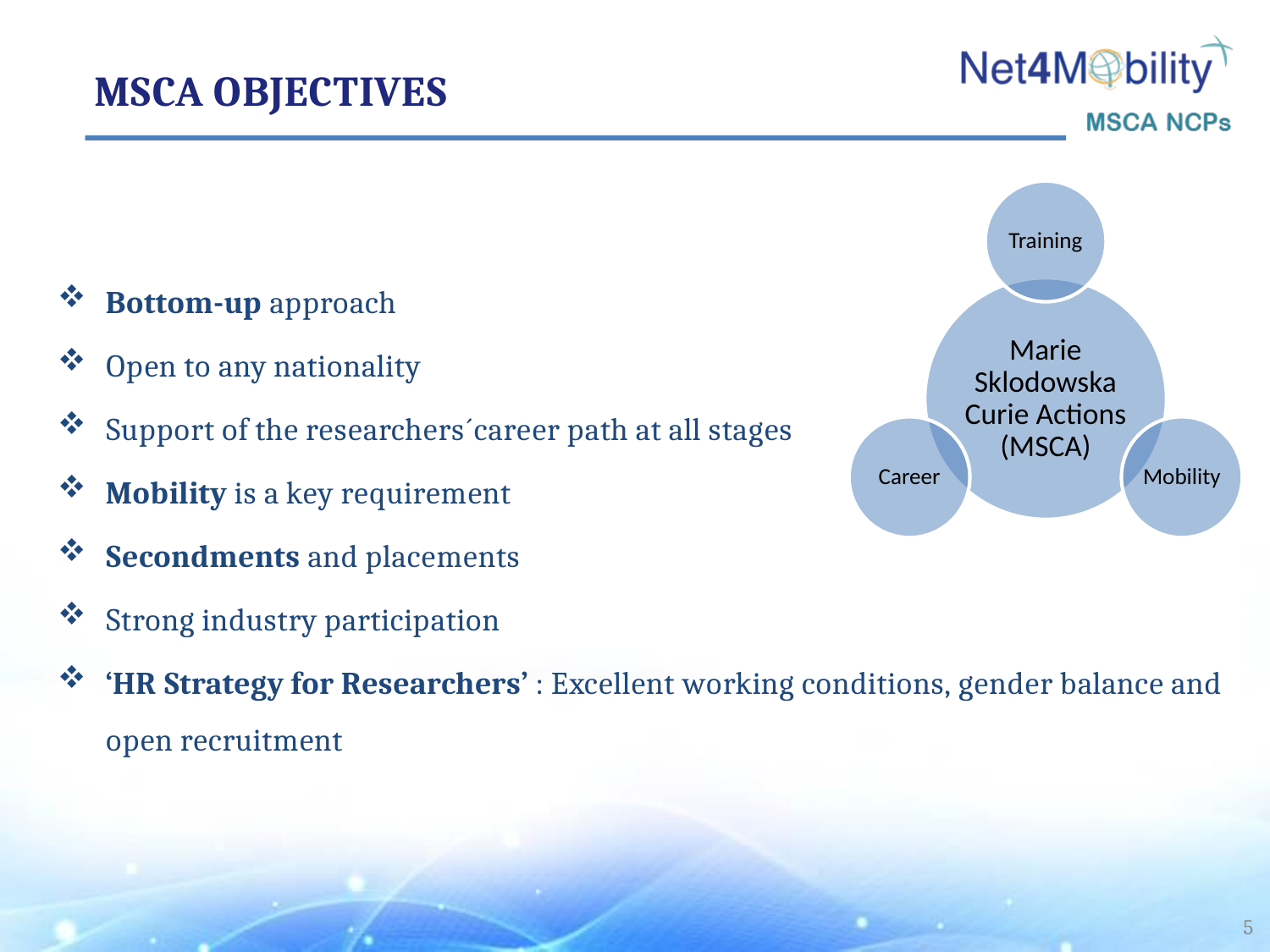

MSCA Objectives
Marie Sklodowska Curie Actions (MSCA)
Training
Mobility
Career
Bottom-up approach
Open to any nationality
Support of the researchers´career path at all stages
Mobility is a key requirement
Secondments and placements
Strong industry participation
‘HR Strategy for Researchers’ : Excellent working conditions, gender balance and open recruitment

5